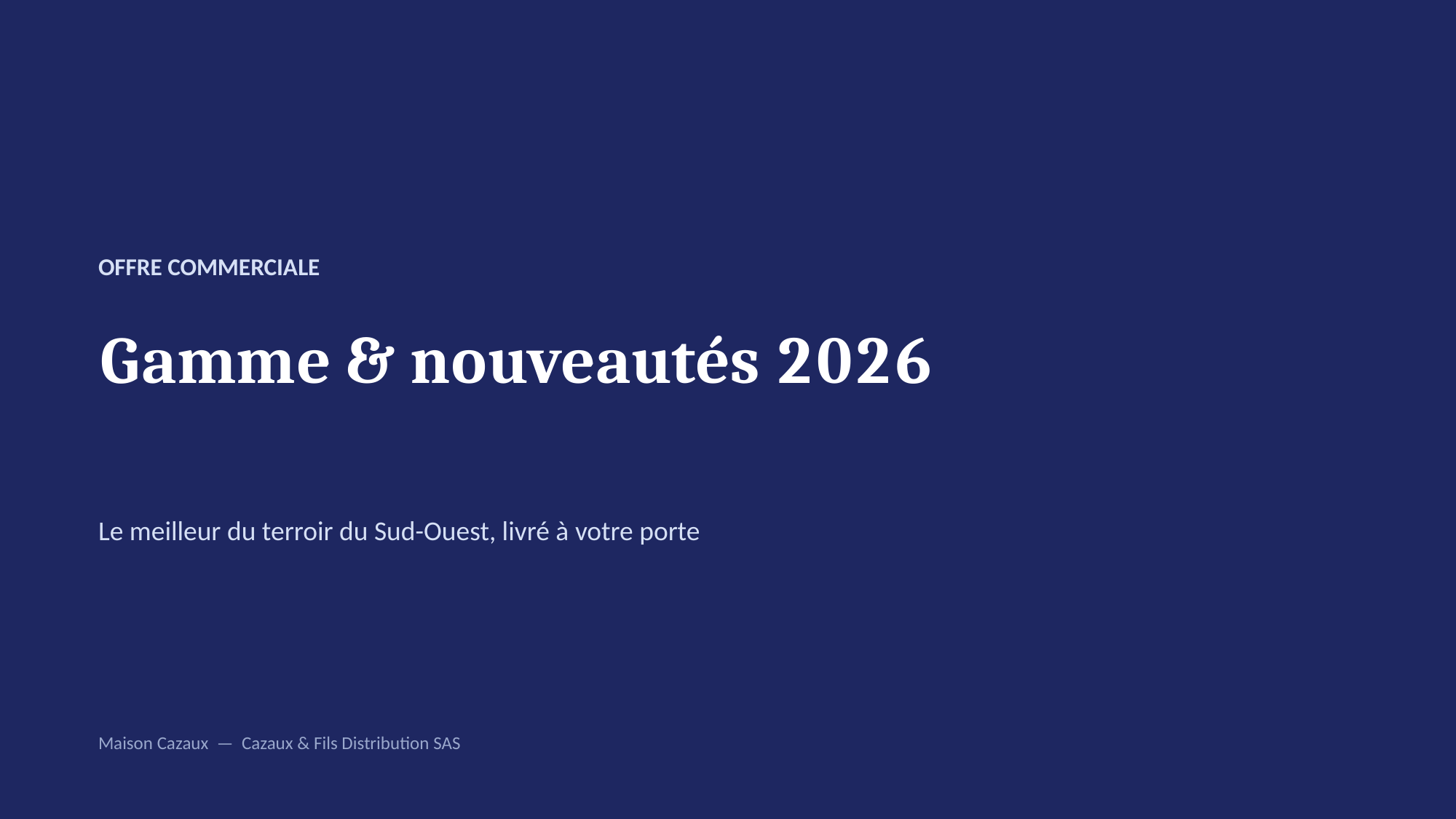

OFFRE COMMERCIALE
Gamme & nouveautés 2026
Le meilleur du terroir du Sud-Ouest, livré à votre porte
Maison Cazaux  —  Cazaux & Fils Distribution SAS